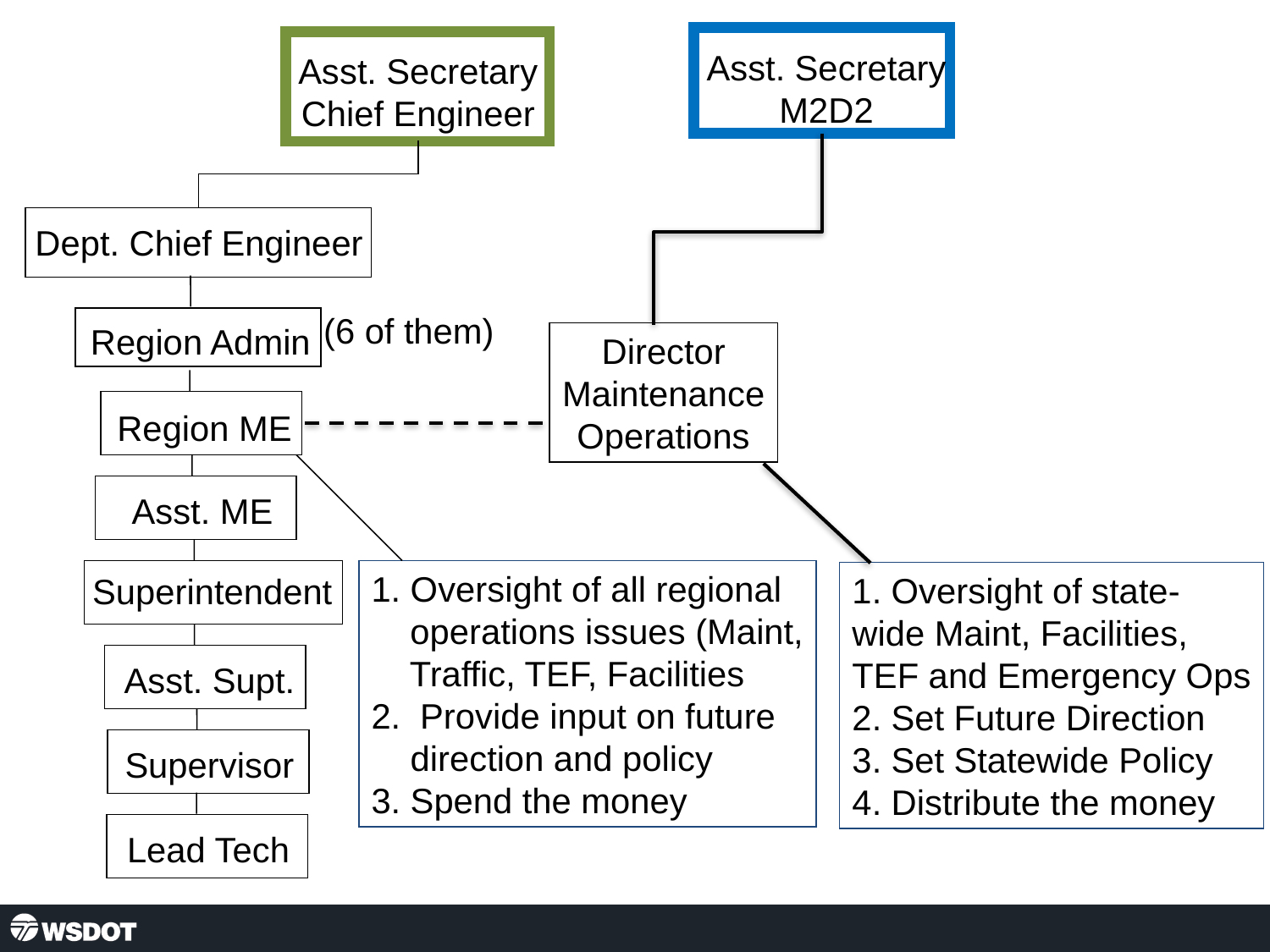

Asst. Secretary
M2D2

Asst. Secretary
Chief Engineer

Dept. Chief Engineer

(6 of them)

Region Admin
Director Maintenance Operations

Region ME

1. Oversight of all regional
    operations issues (Maint,
    Traffic, TEF, Facilities
2.  Provide input on future
    direction and policy
3. Spend the money

Asst. ME

Superintendent
1. Oversight of state-
wide Maint, Facilities,
TEF and Emergency Ops
2. Set Future Direction
3. Set Statewide Policy
4. Distribute the money

Asst. Supt.

Supervisor

Lead Tech